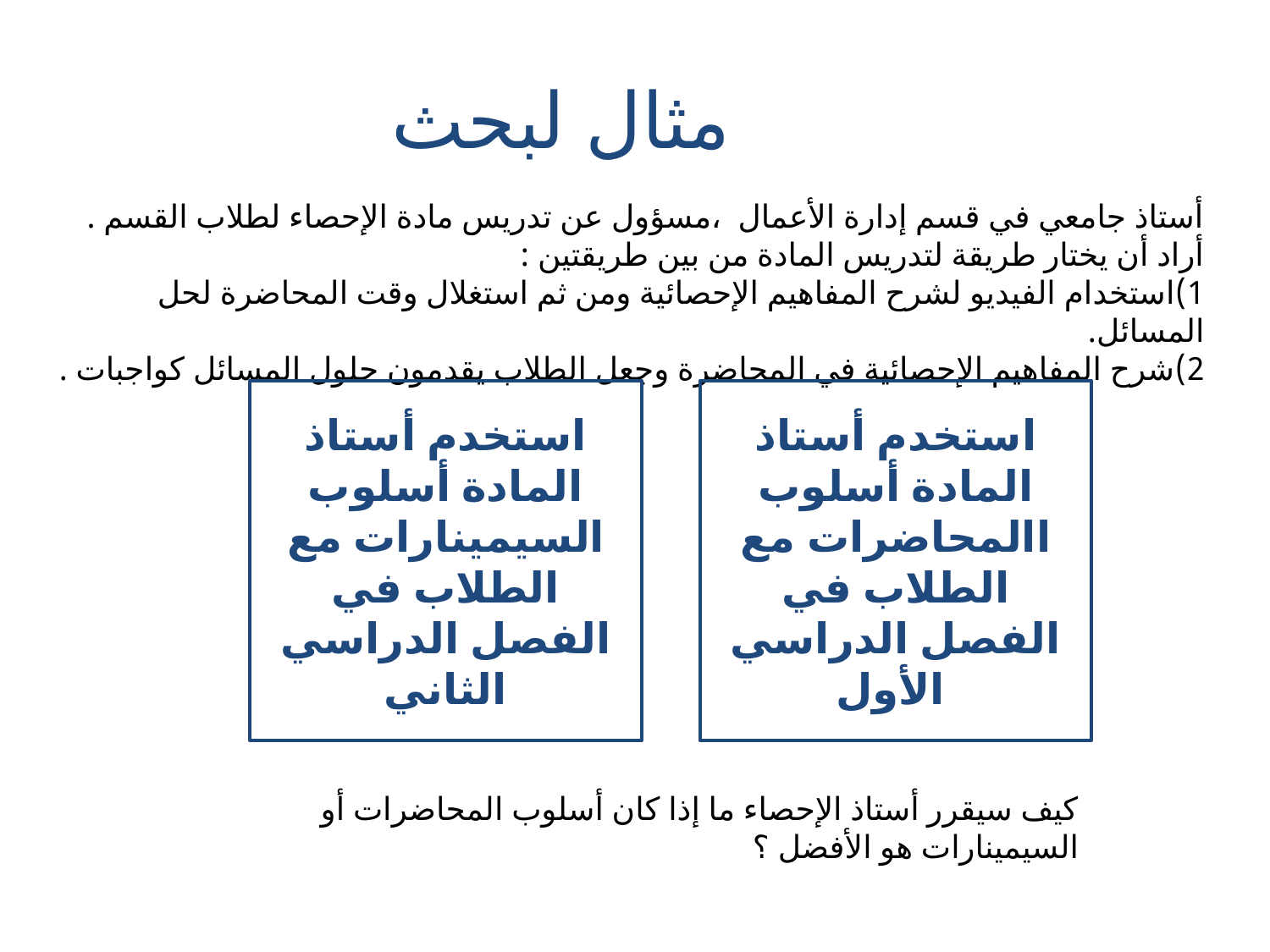

مثال لبحث
أستاذ جامعي في قسم إدارة الأعمال  ،مسؤول عن تدريس مادة الإحصاء لطلاب القسم .
أراد أن يختار طريقة لتدريس المادة من بين طريقتين :
1)استخدام الفيديو لشرح المفاهيم الإحصائية ومن ثم استغلال وقت المحاضرة لحل المسائل.
2)شرح المفاهيم الإحصائية في المحاضرة وجعل الطلاب يقدمون حلول المسائل كواجبات .
استخدم أستاذ المادة أسلوب السيمينارات مع الطلاب في الفصل الدراسي الثاني
استخدم أستاذ المادة أسلوب االمحاضرات مع الطلاب في الفصل الدراسي الأول
كيف سيقرر أستاذ الإحصاء ما إذا كان أسلوب المحاضرات أو السيمينارات هو الأفضل ؟